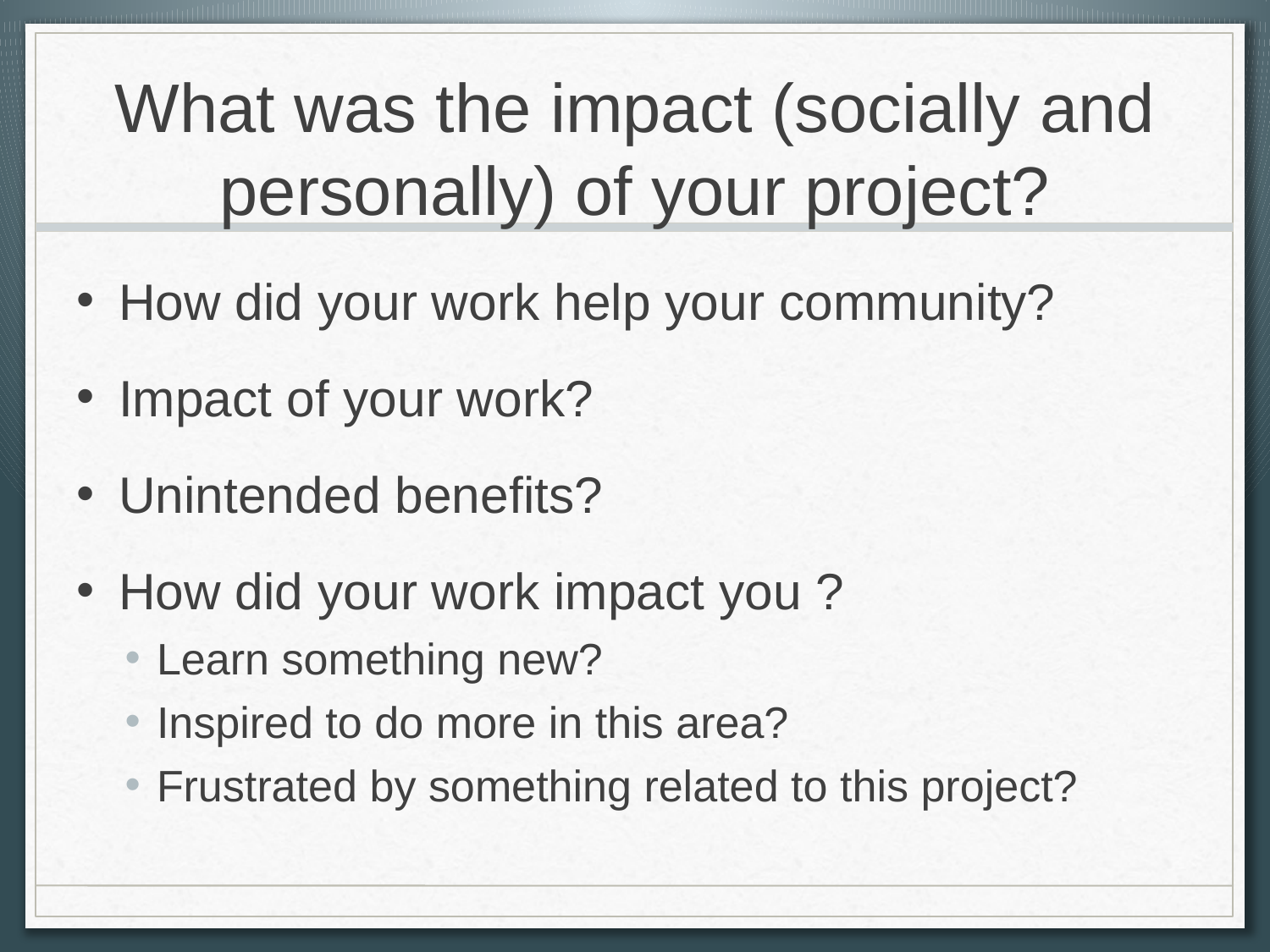

# What was the impact (socially and personally) of your project?
How did your work help your community?
Impact of your work?
Unintended benefits?
How did your work impact you ?
Learn something new?
Inspired to do more in this area?
Frustrated by something related to this project?